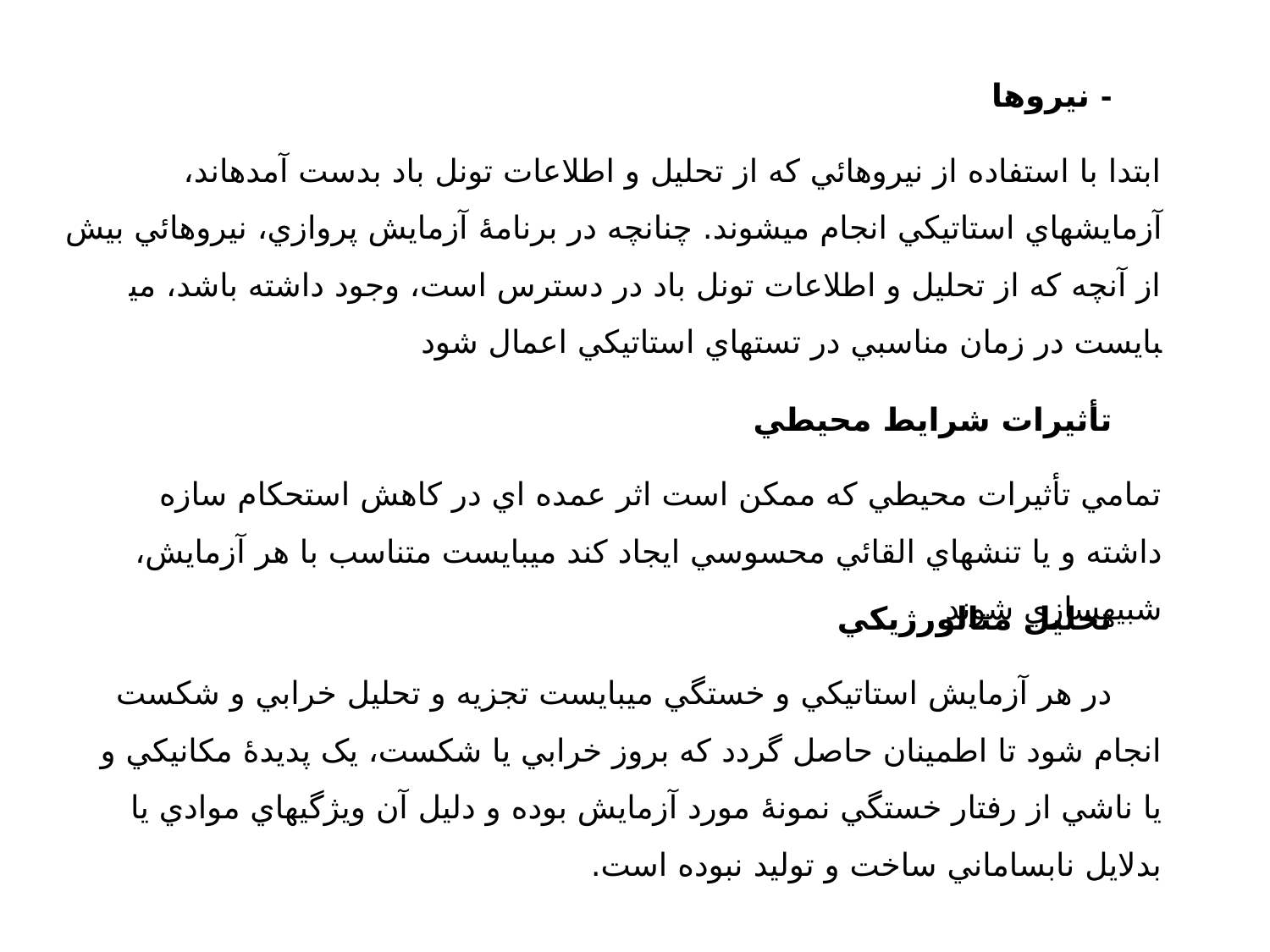

- نيروها
ابتدا با استفاده از نيروهائي که از تحليل و اطلاعات تونل باد بدست آمده­اند، آزمايش­هاي استاتيکي انجام مي­شوند. چنانچه در برنامۀ آزمايش پروازي، نيروهائي بيش از آنچه که از تحليل و اطلاعات تونل باد در دسترس است، وجود داشته باشد، مي­بايست در زمان مناسبي در تست­هاي استاتيکي اعمال شود
تأثيرات شرايط محيطي
تمامي تأثيرات محيطي که ممکن است اثر عمده اي در کاهش استحکام سازه داشته و يا تنش­هاي القائي محسوسي ايجاد کند مي­بايست متناسب با هر آزمايش، شبيه­سازي شوند
تحليل متالورژيکي
در هر آزمايش استاتيکي و خستگي مي­بايست تجزيه و تحليل خرابي و شکست انجام شود تا اطمينان حاصل گردد که بروز خرابي يا شکست، يک پديدۀ مکانيکي و يا ناشي از رفتار خستگي نمونۀ مورد آزمايش بوده و دليل آن ويژگي­هاي موادي يا بدلايل نابساماني ساخت و توليد نبوده است.